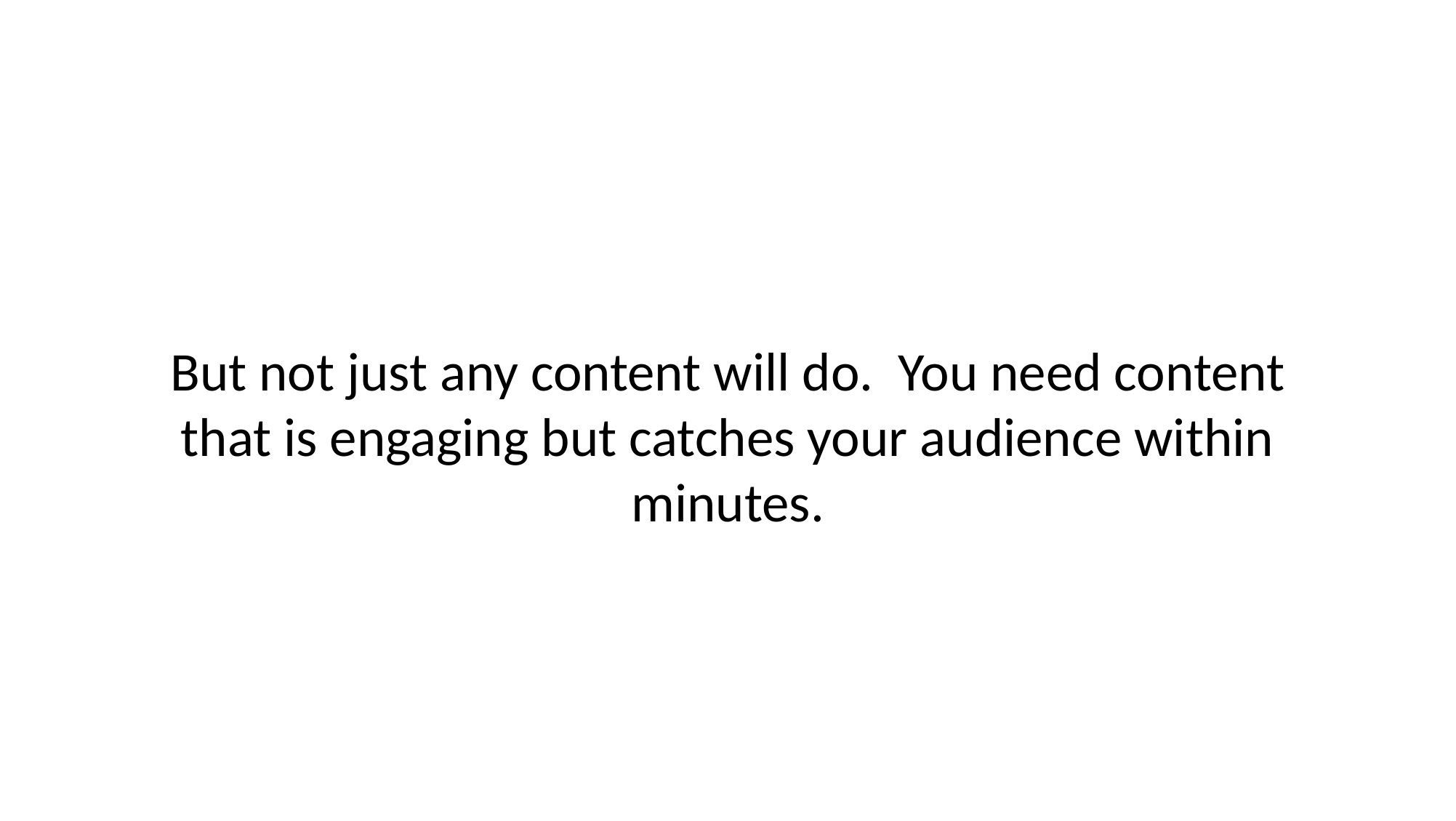

# But not just any content will do.  You need content that is engaging but catches your audience within minutes.